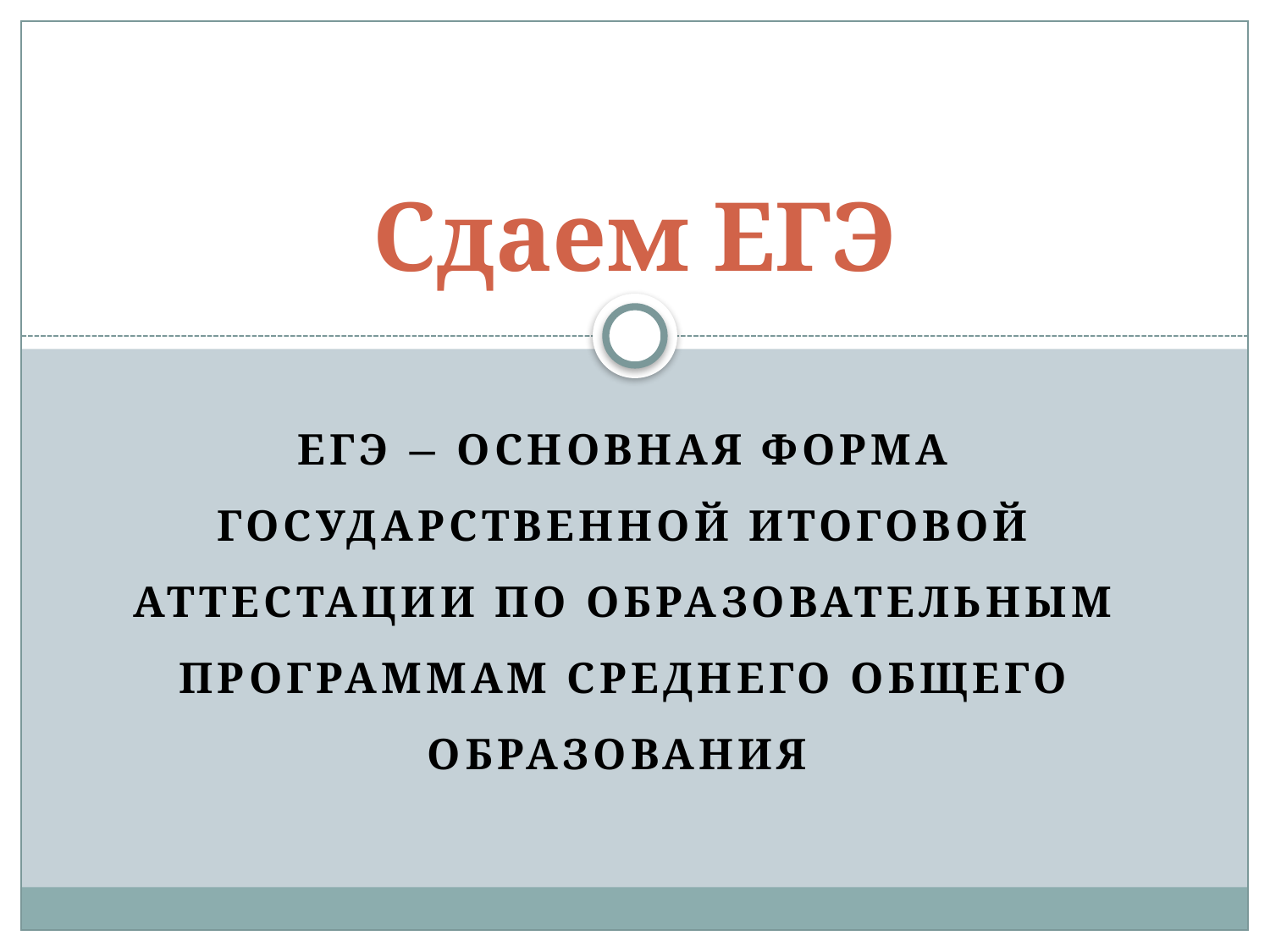

# Сдаем ЕГЭ
ЕГЭ – основная форма государственной итоговой аттестации по образовательным программам среднего общего образования